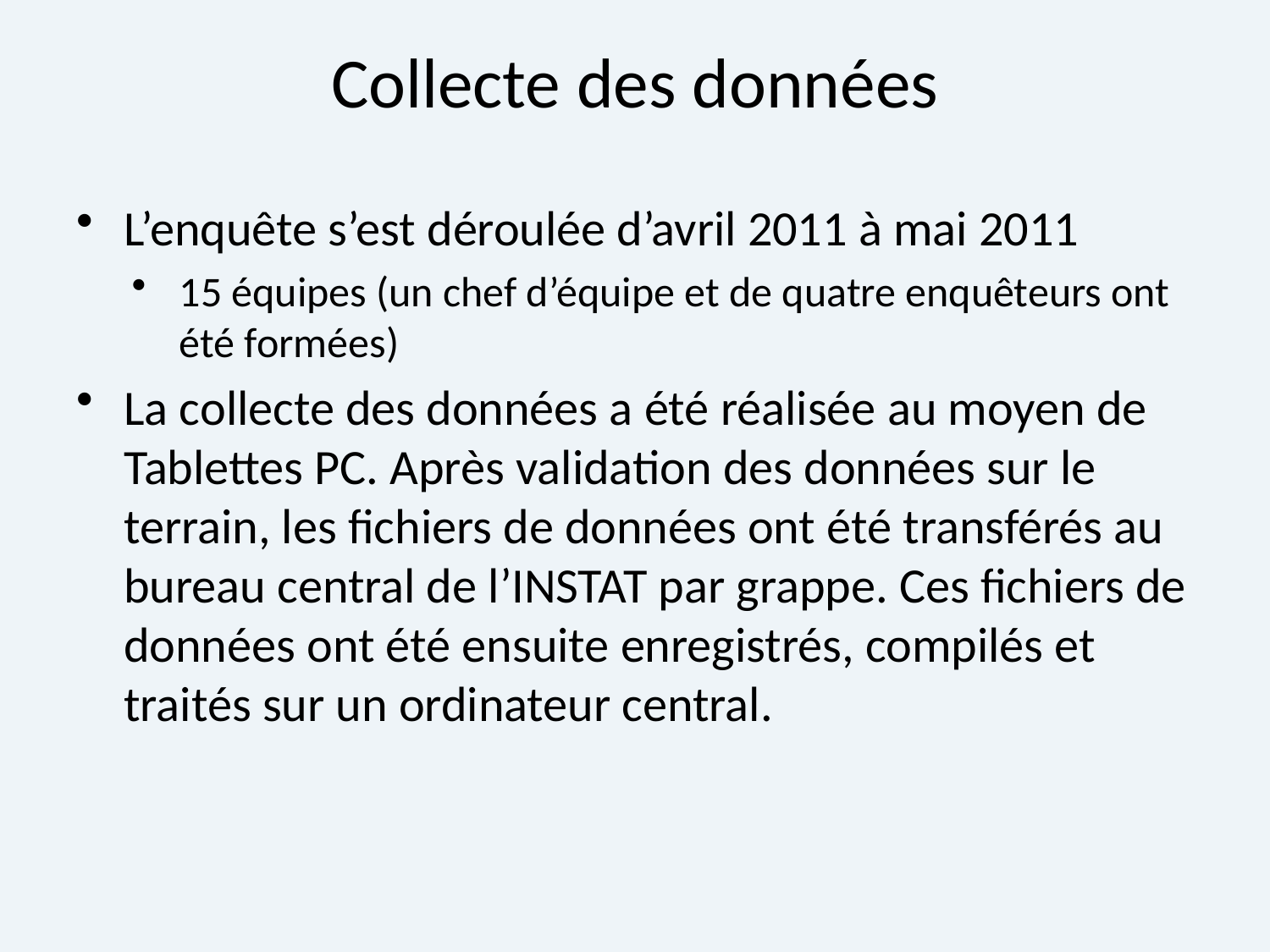

# Collecte des données
L’enquête s’est déroulée d’avril 2011 à mai 2011
15 équipes (un chef d’équipe et de quatre enquêteurs ont été formées)
La collecte des données a été réalisée au moyen de Tablettes PC. Après validation des données sur le terrain, les fichiers de données ont été transférés au bureau central de l’INSTAT par grappe. Ces fichiers de données ont été ensuite enregistrés, compilés et traités sur un ordinateur central.